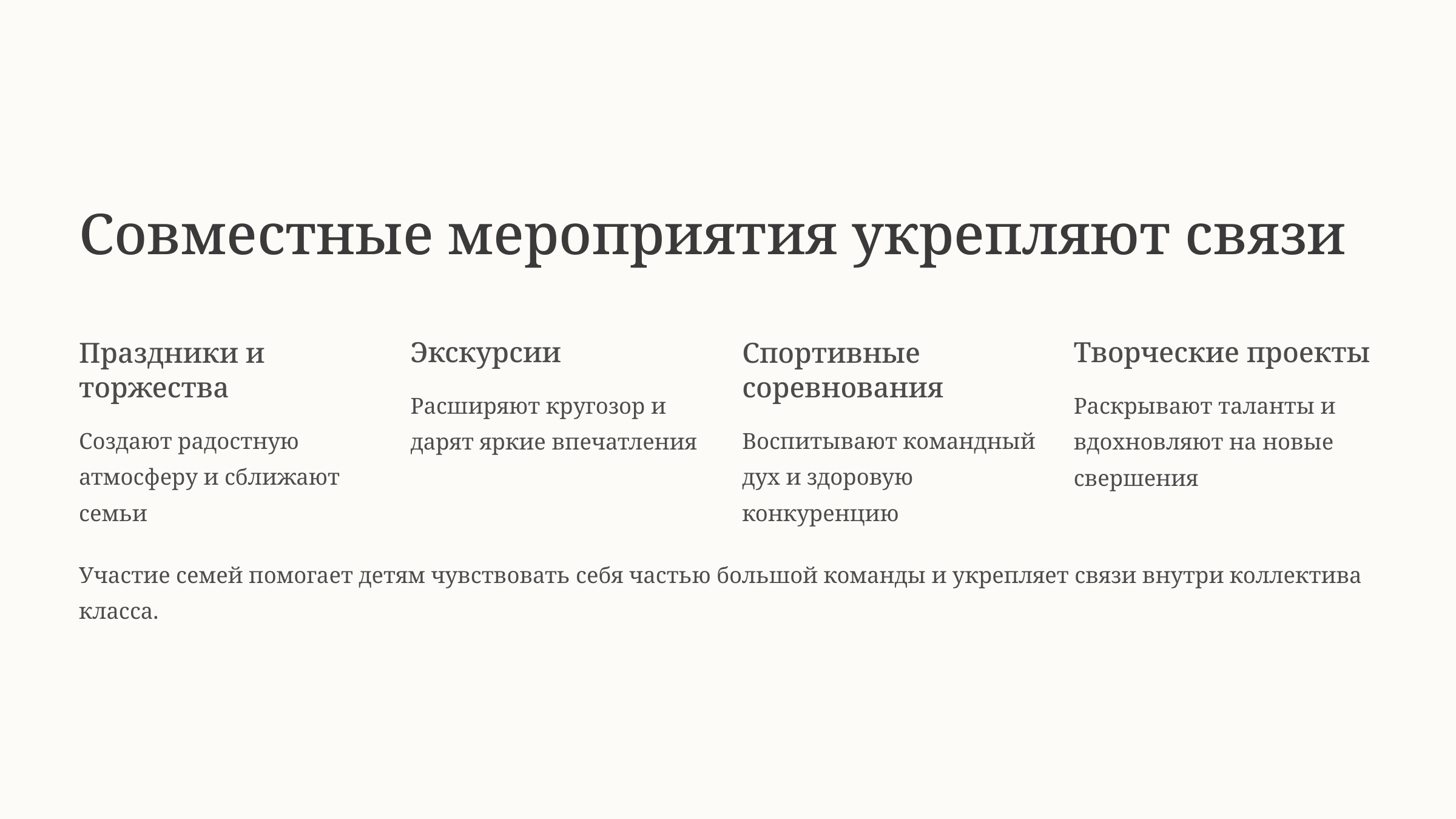

Совместные мероприятия укрепляют связи
Праздники и торжества
Экскурсии
Спортивные соревнования
Творческие проекты
Расширяют кругозор и дарят яркие впечатления
Раскрывают таланты и вдохновляют на новые свершения
Создают радостную атмосферу и сближают семьи
Воспитывают командный дух и здоровую конкуренцию
Участие семей помогает детям чувствовать себя частью большой команды и укрепляет связи внутри коллектива класса.